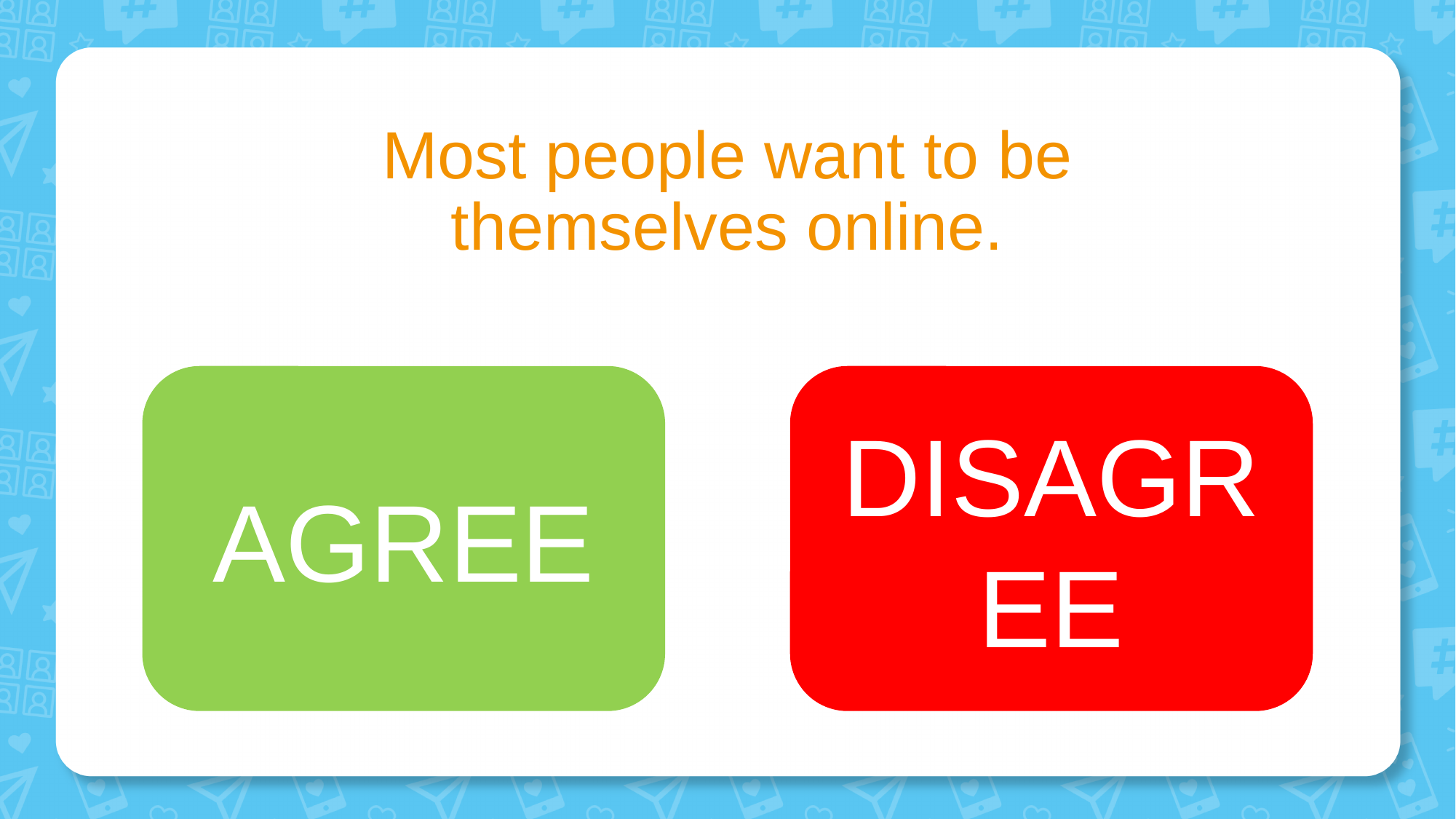

# Most people want to be themselves online.
AGREE
DISAGREE